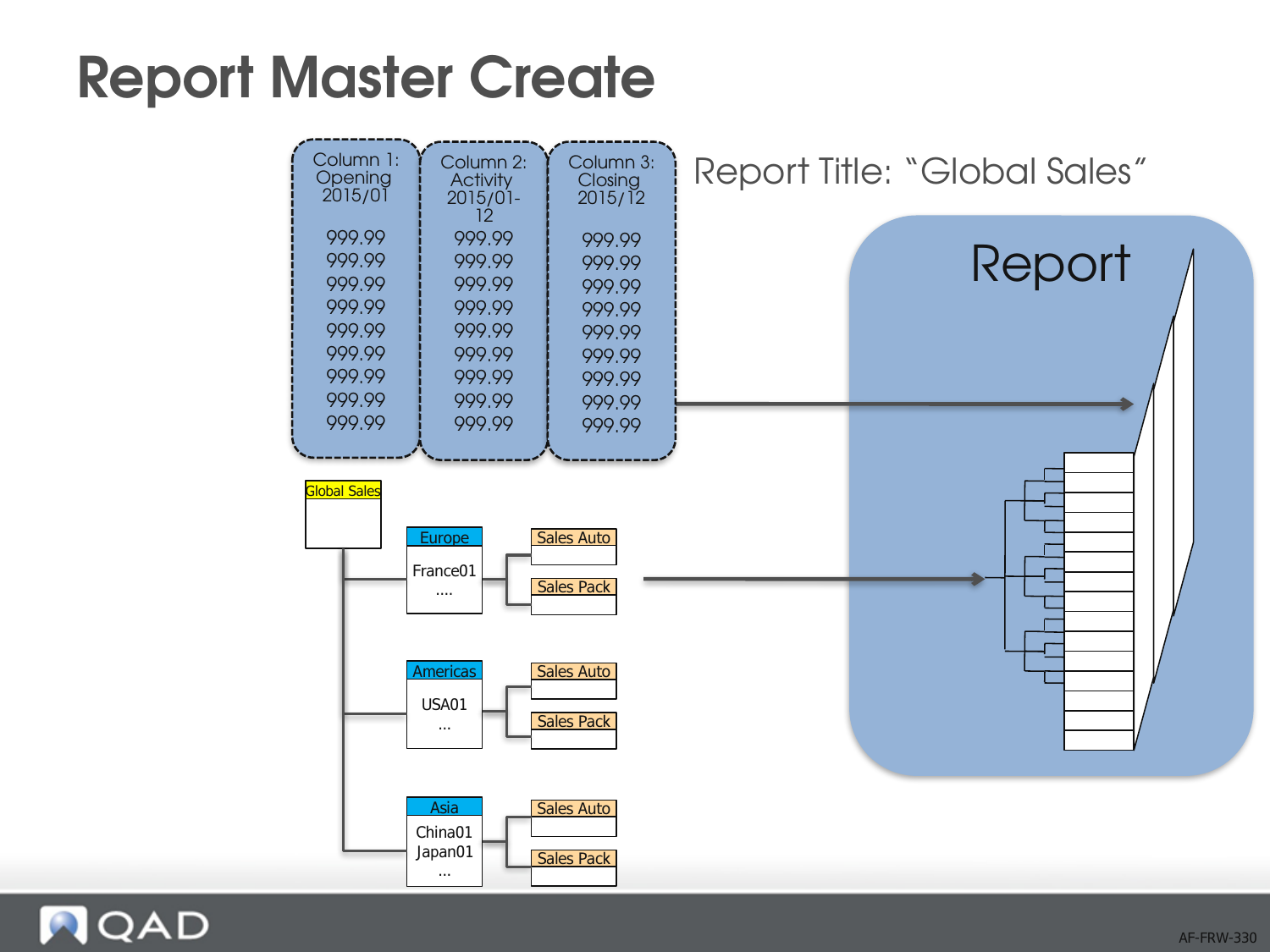

# Report Master Create
Column 1:
Opening  2015/01

999.99
999.99 999.99
999.99 999.99
999.99
999.99 999.99
999.99
Column 2:
Activity  2015/01-12
999.99
999.99 999.99
999.99 999.99
999.99
999.99 999.99
999.99
Column 3:
Closing  2015/12

999.99
999.99 999.99
999.99 999.99
999.99
999.99 999.99
999.99
Report Title: “Global Sales”

Report

Tree
Global Sales

Europe
Sales Auto

Sales Pack

France01
….
Americas
Sales Auto

Sales Pack

USA01
…
Asia
Sales Auto

Sales Pack

China01
Japan01
…
AF-FRW-330